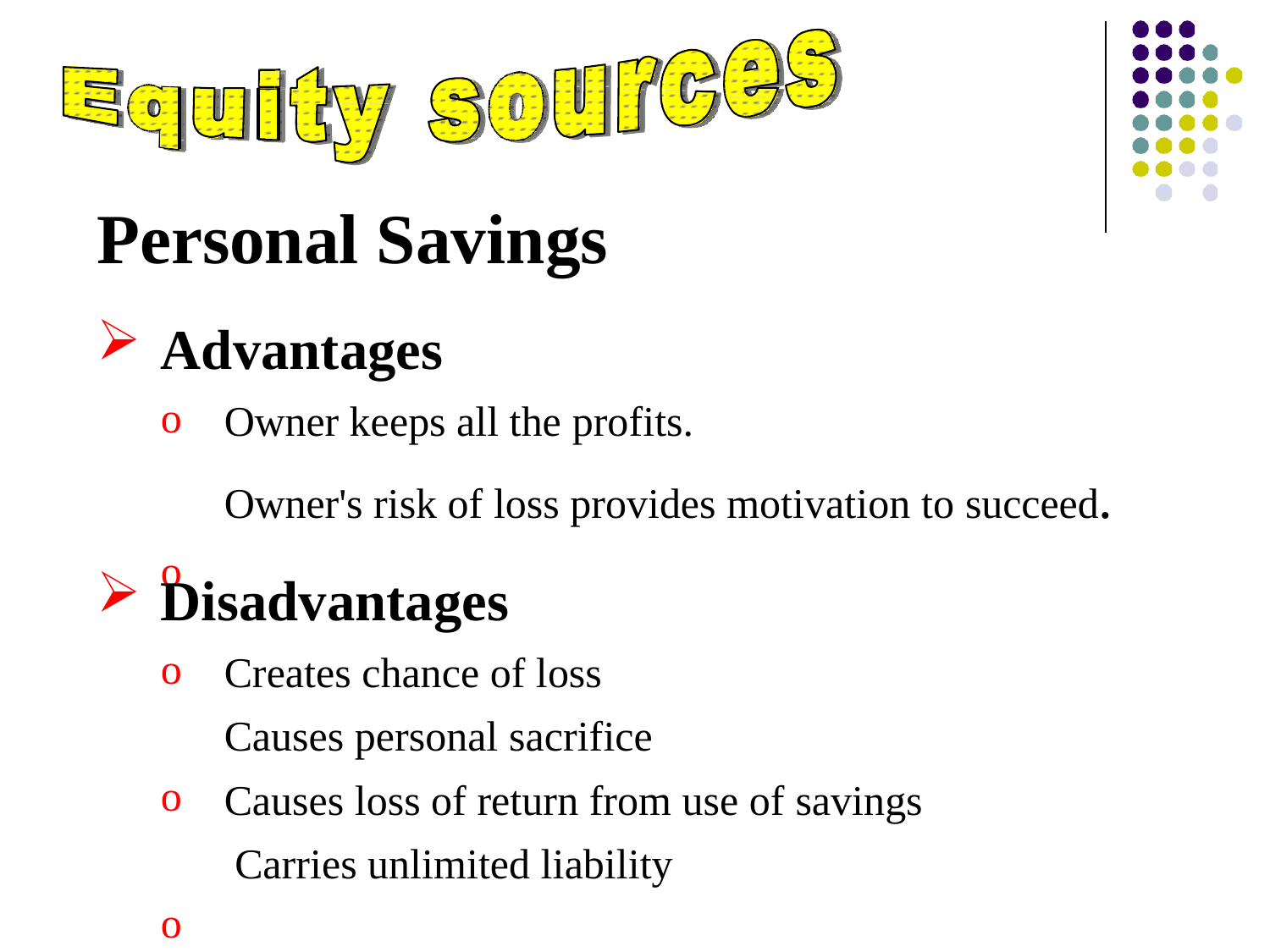

# Personal Savings
Advantages
o  o
Owner keeps all the profits.
Owner's risk of loss provides motivation to succeed.
Disadvantages
o  o  o  o
Creates chance of loss  Causes personal sacrifice
Causes loss of return from use of savings  Carries unlimited liability